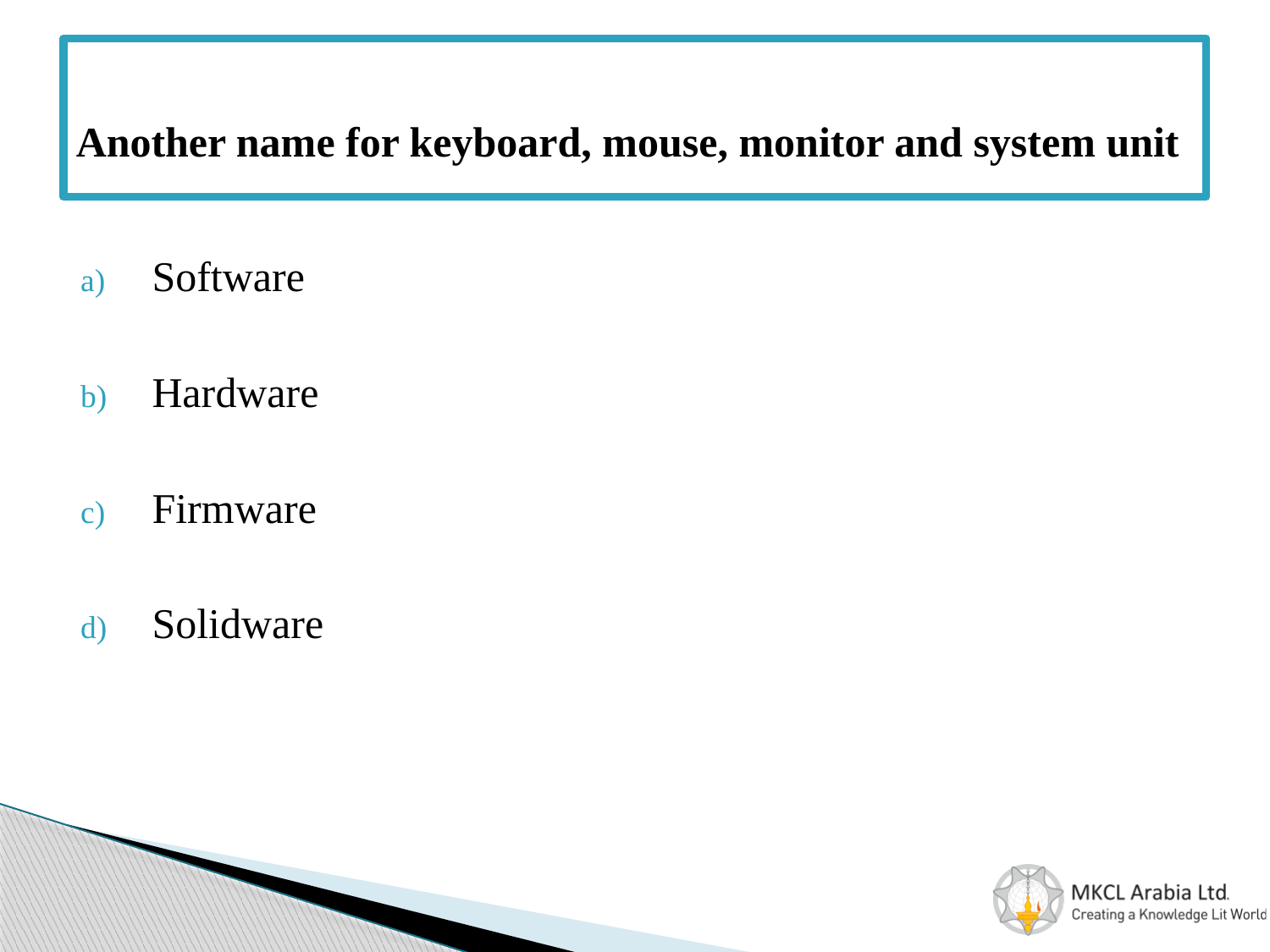

# Another name for keyboard, mouse, monitor and system unit
Software

Hardware

Firmware

Solidware